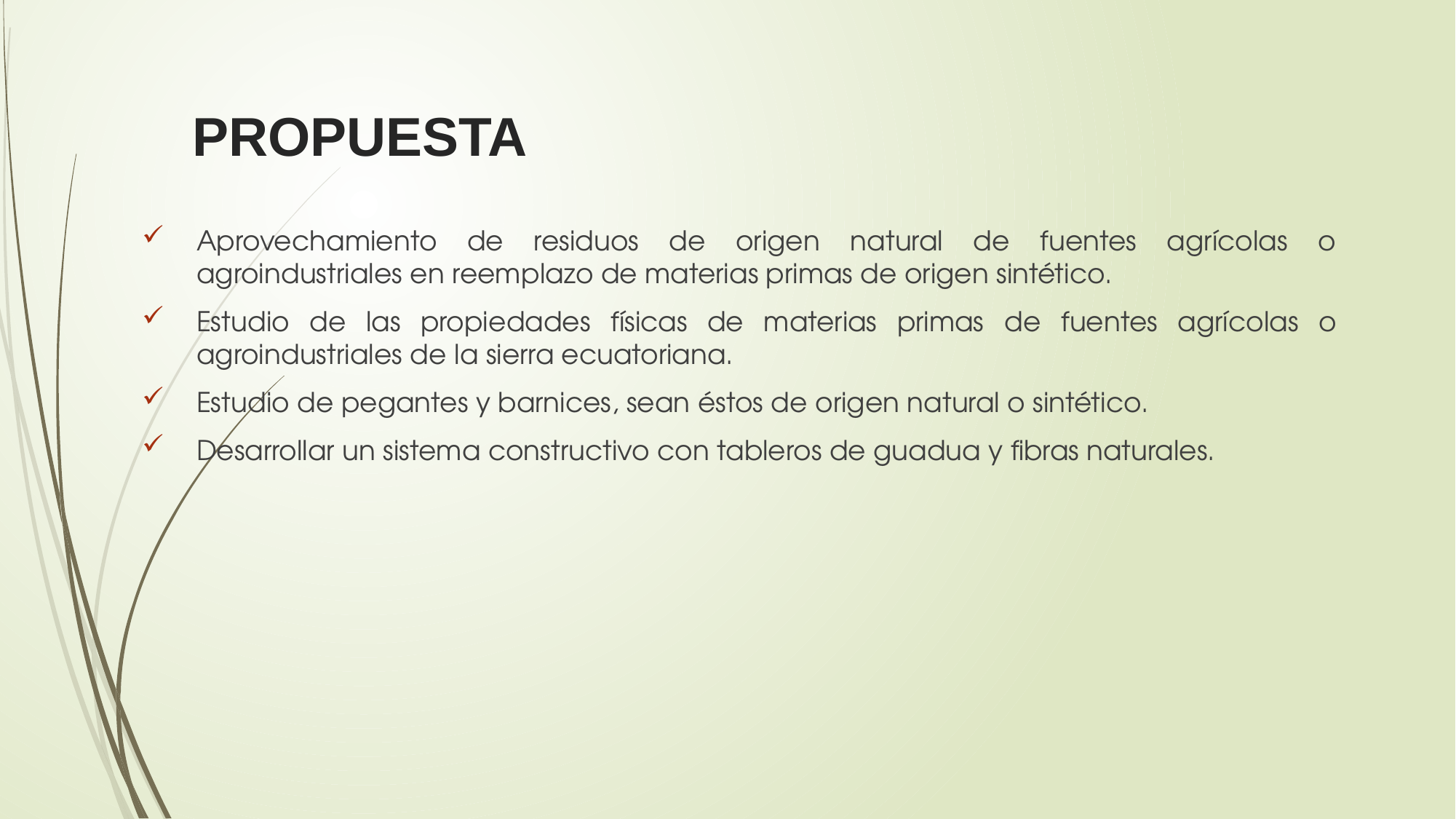

# PROPUESTA
Aprovechamiento de residuos de origen natural de fuentes agrícolas o agroindustriales en reemplazo de materias primas de origen sintético.
Estudio de las propiedades físicas de materias primas de fuentes agrícolas o agroindustriales de la sierra ecuatoriana.
Estudio de pegantes y barnices, sean éstos de origen natural o sintético.
Desarrollar un sistema constructivo con tableros de guadua y fibras naturales.